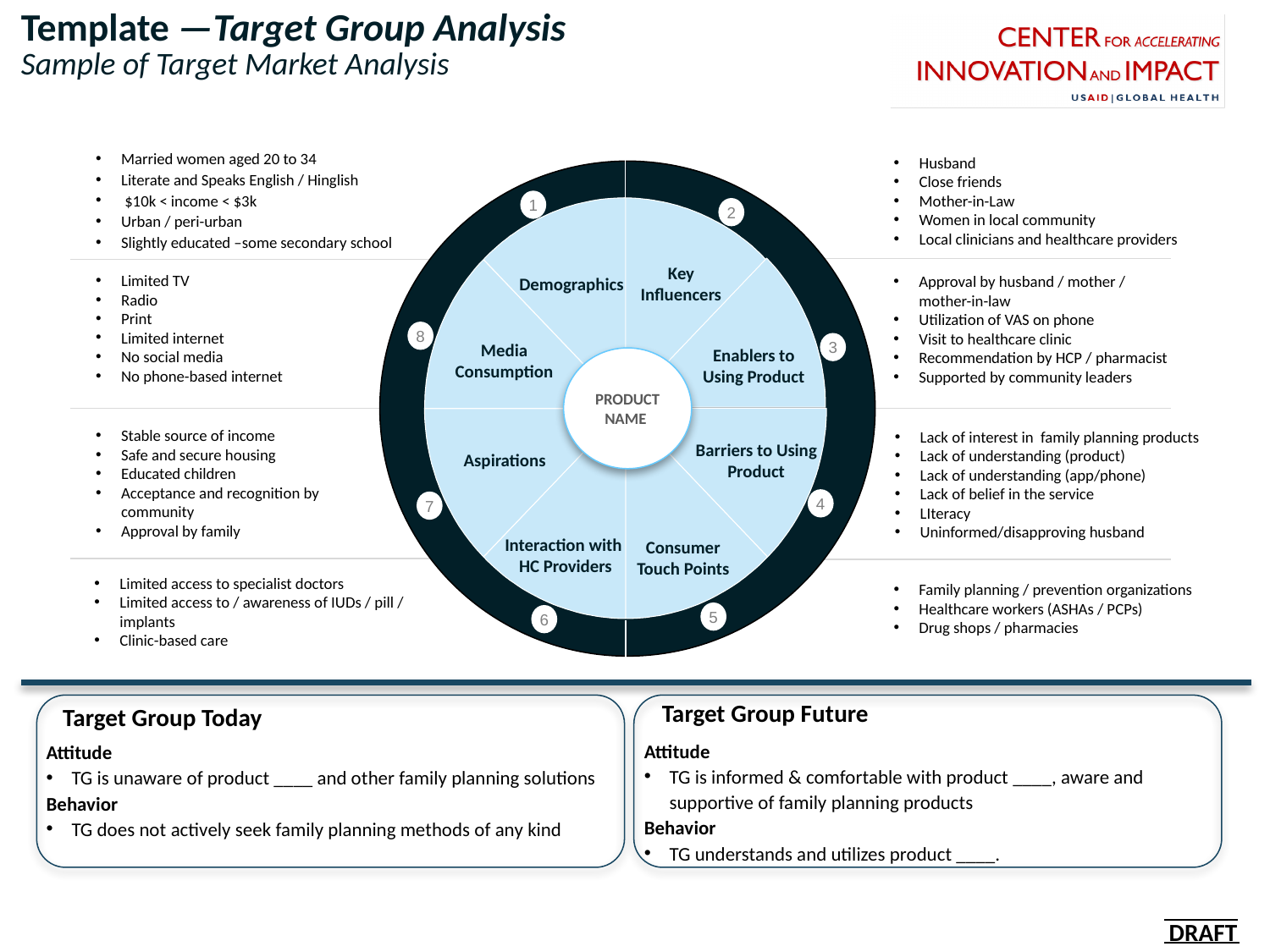

# Template —Target Group Analysis Sample of Target Market Analysis
Married women aged 20 to 34
Literate and Speaks English / Hinglish
 $10k < income < $3k
Urban / peri-urban
Slightly educated –some secondary school
Husband
Close friends
Mother-in-Law
Women in local community
Local clinicians and healthcare providers

1

2
Key Influencers
Demographics
8
Media Consumption
3
Enablers to Using Product
PRODUCT NAME
Aspirations
Barriers to Using Product
4
7
Interaction with
HC Providers
Consumer Touch Points
5
6
Limited TV
Radio
Print
Limited internet
No social media
No phone-based internet
Approval by husband / mother / mother-in-law
Utilization of VAS on phone
Visit to healthcare clinic
Recommendation by HCP / pharmacist
Supported by community leaders

Stable source of income
Safe and secure housing
Educated children
Acceptance and recognition by community
Approval by family
Lack of interest in  family planning products
Lack of understanding (product)
Lack of understanding (app/phone)
Lack of belief in the service
LIteracy
Uninformed/disapproving husband

Limited access to specialist doctors
Limited access to / awareness of IUDs / pill / implants
Clinic-based care
Family planning / prevention organizations
Healthcare workers (ASHAs / PCPs)
Drug shops / pharmacies

Target Group Future

Target Group Today
Attitude
TG is informed & comfortable with product ____, aware and supportive of family planning products
Behavior
TG understands and utilizes product ____.
Attitude
TG is unaware of product ____ and other family planning solutions
Behavior
TG does not actively seek family planning methods of any kind